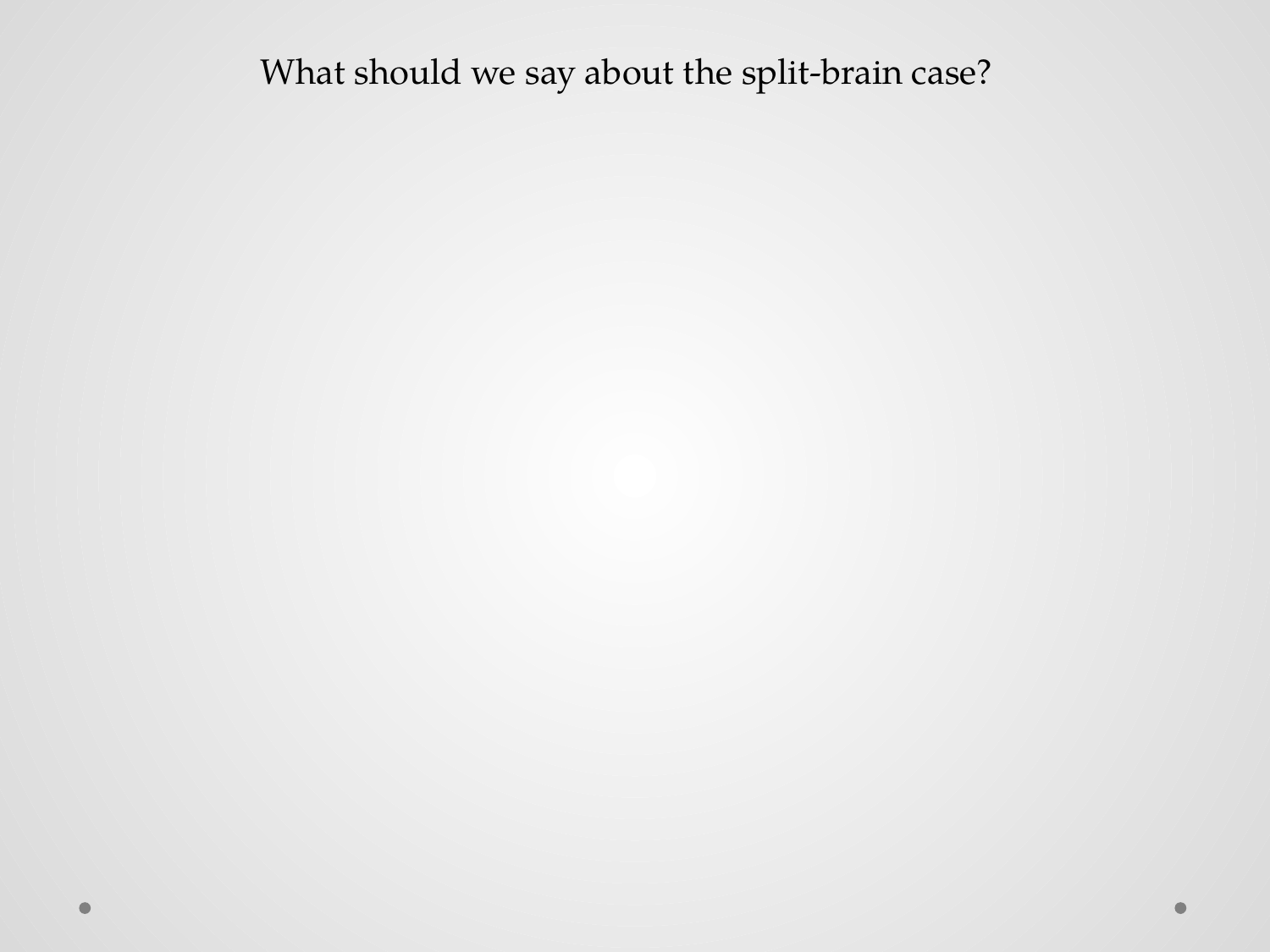

What should we say about the split-brain case?